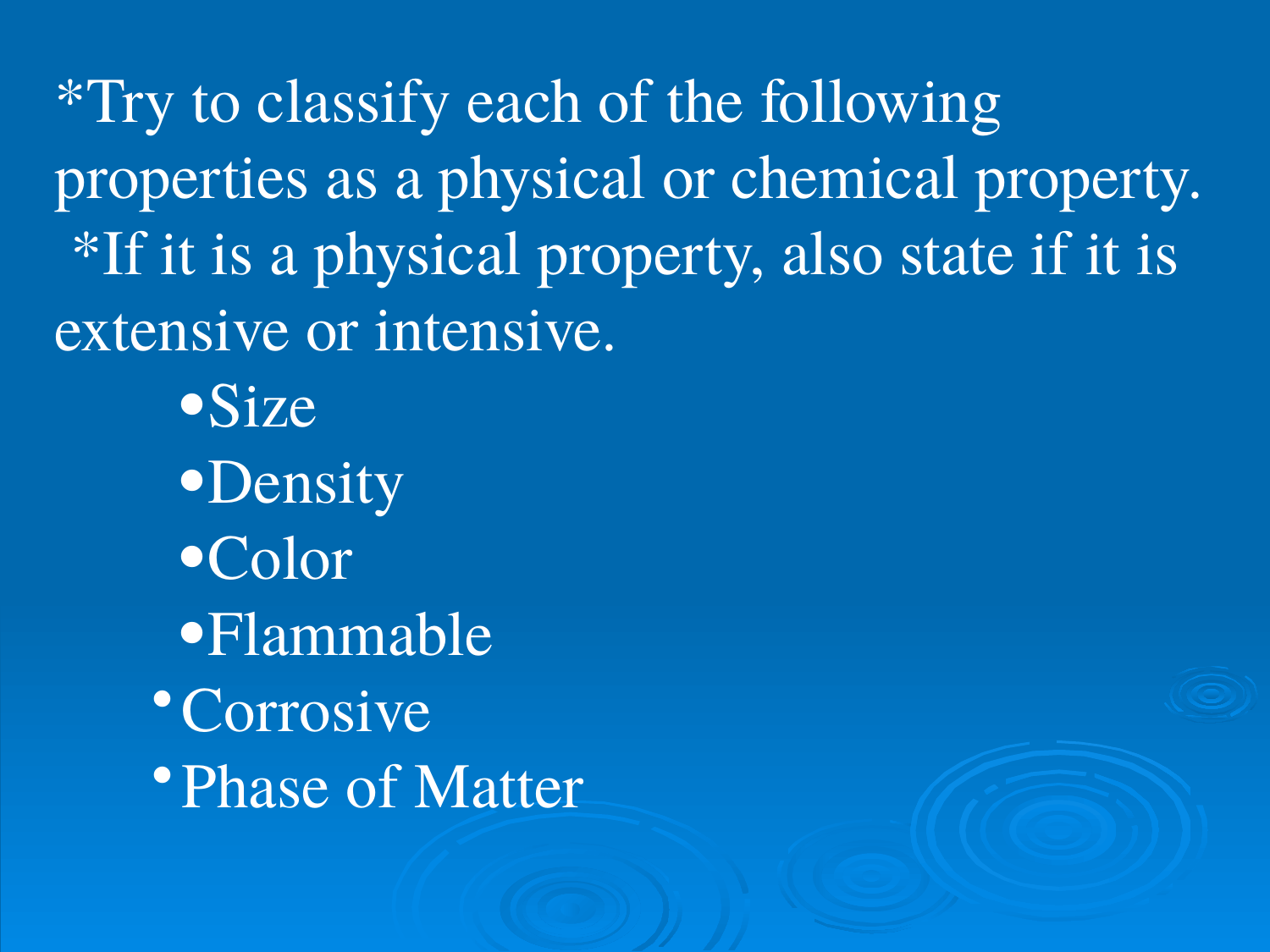

*Try to classify each of the following properties as a physical or chemical property.  *If it is a physical property, also state if it is extensive or intensive.
•Size
•Density
•Color
•Flammable
Corrosive
Phase of Matter